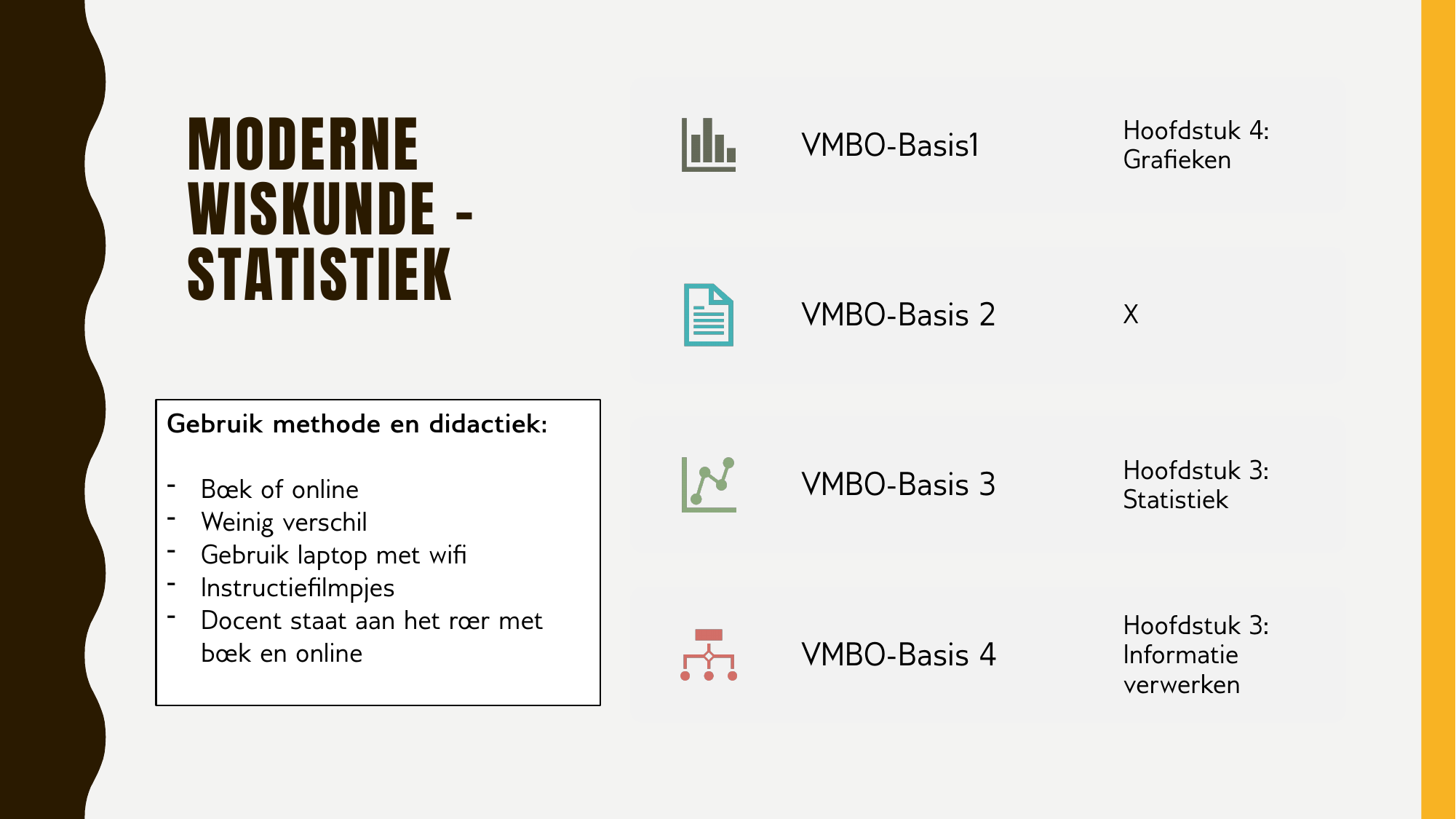

# Moderne wiskunde - Statistiek
VMBO-Basis1
Hoofdstuk 4: Grafieken
VMBO-Basis 2
X
VMBO-Basis 3
Hoofdstuk 3: Statistiek
VMBO-Basis 4
Hoofdstuk 3: Informatie verwerken
Gebruik methode en didactiek:

Boek of online
Weinig verschil
Gebruik laptop met wifi
Instructiefilmpjes
Docent staat aan het roer met boek en online